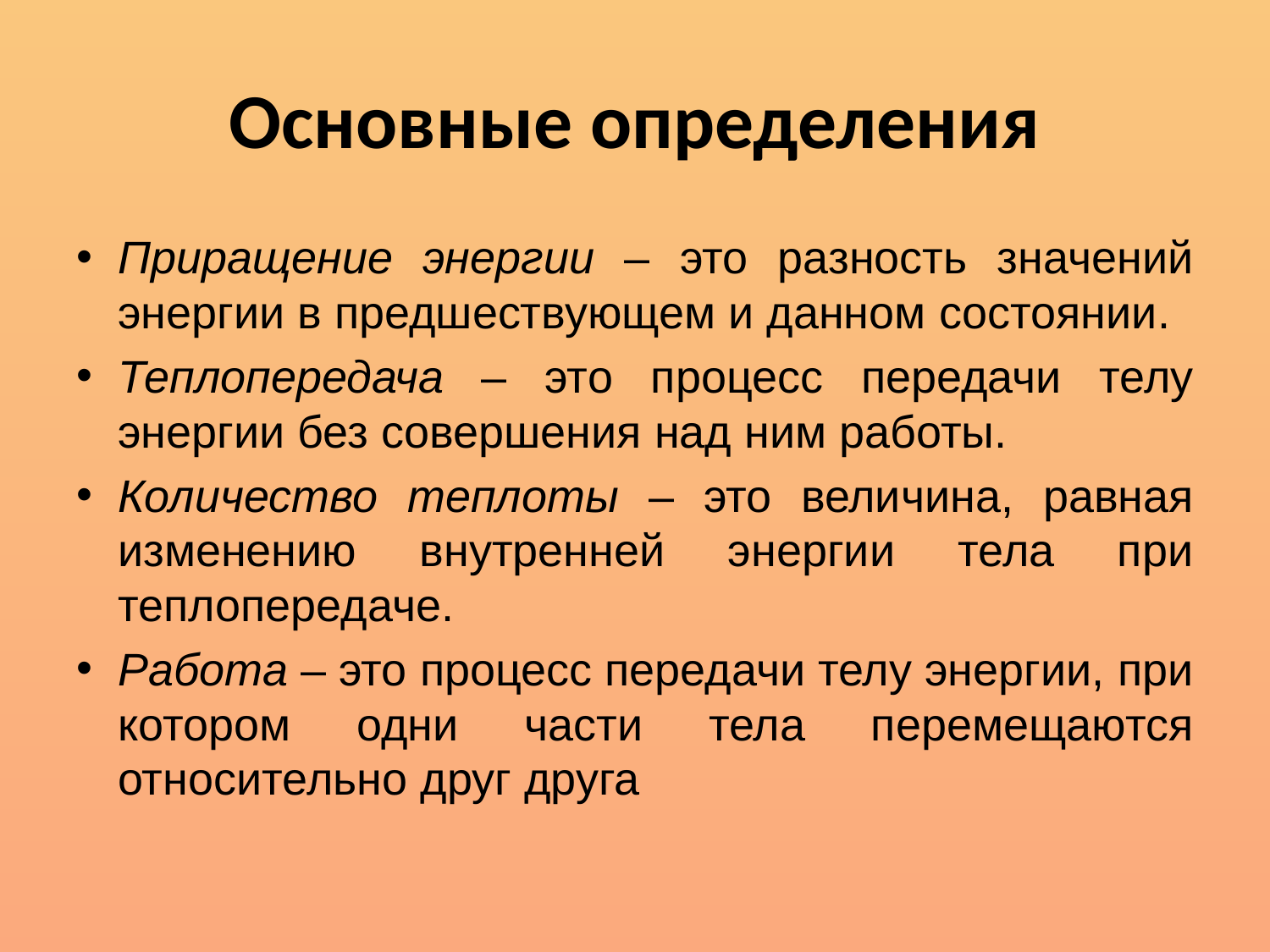

# Основные определения
Приращение энергии – это разность значений энергии в предшествующем и данном состоянии.
Теплопередача – это процесс передачи телу энергии без совершения над ним работы.
Количество теплоты – это величина, равная изменению внутренней энергии тела при теплопередаче.
Работа – это процесс передачи телу энергии, при котором одни части тела перемещаются относительно друг друга